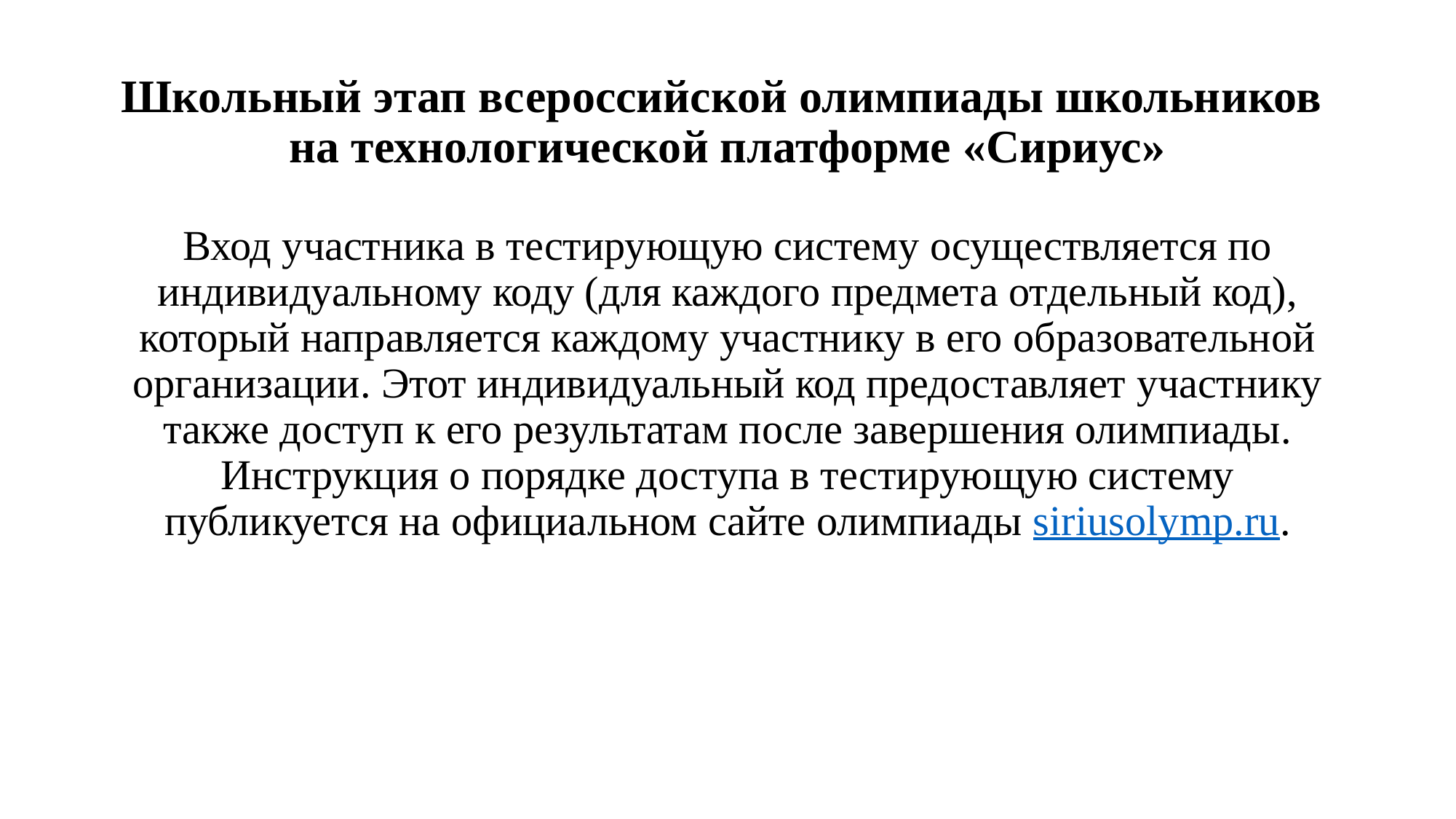

# Школьный этап всероссийской олимпиады школьников на технологической платформе «Сириус»
Вход участника в тестирующую систему осуществляется по индивидуальному коду (для каждого предмета отдельный код), который направляется каждому участнику в его образовательной организации. Этот индивидуальный код предоставляет участнику также доступ к его результатам после завершения олимпиады. Инструкция о порядке доступа в тестирующую систему публикуется на официальном сайте олимпиады siriusolymp.ru.